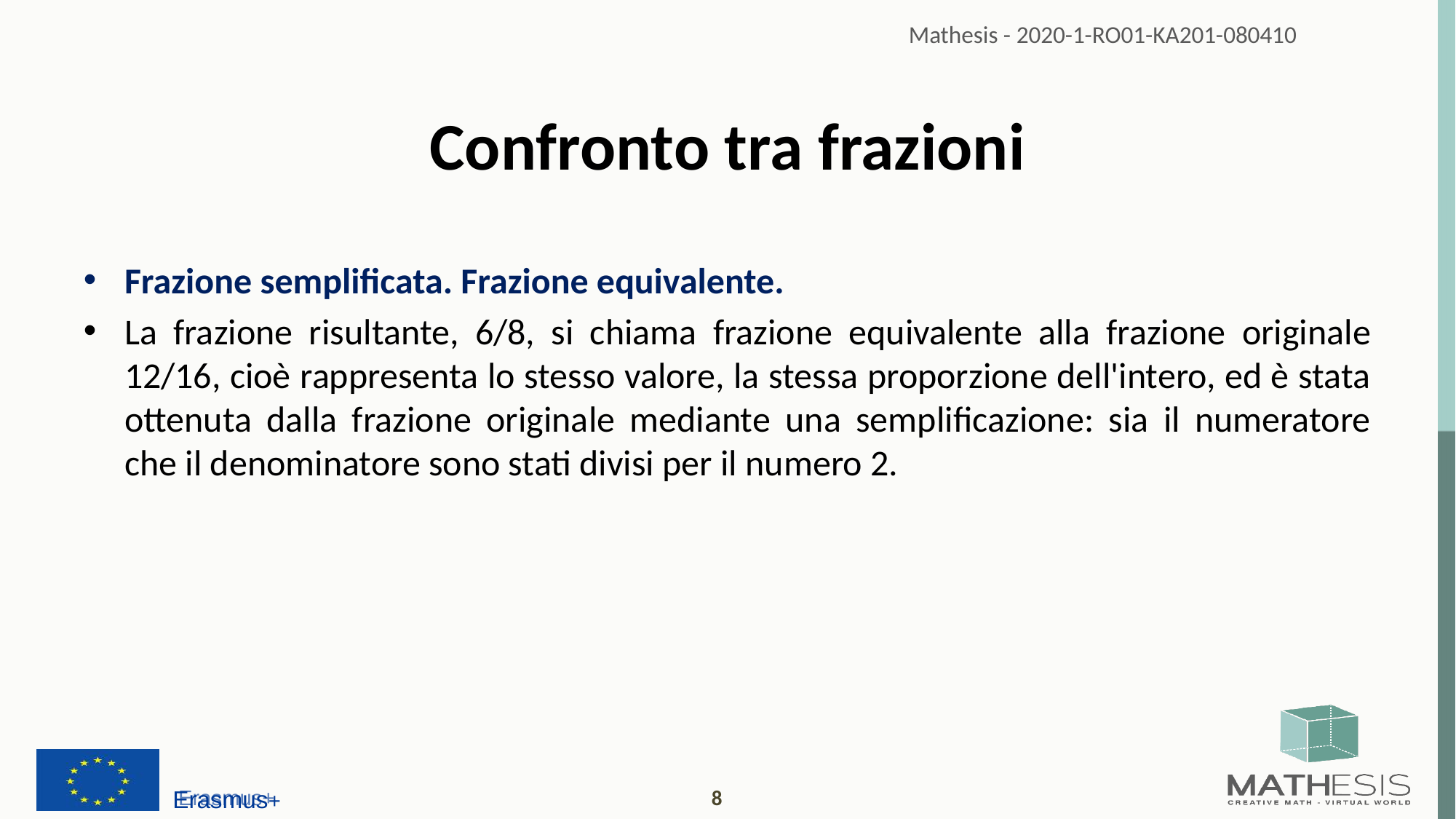

# Confronto tra frazioni
Frazione semplificata. Frazione equivalente.
La frazione risultante, 6/8, si chiama frazione equivalente alla frazione originale 12/16, cioè rappresenta lo stesso valore, la stessa proporzione dell'intero, ed è stata ottenuta dalla frazione originale mediante una semplificazione: sia il numeratore che il denominatore sono stati divisi per il numero 2.